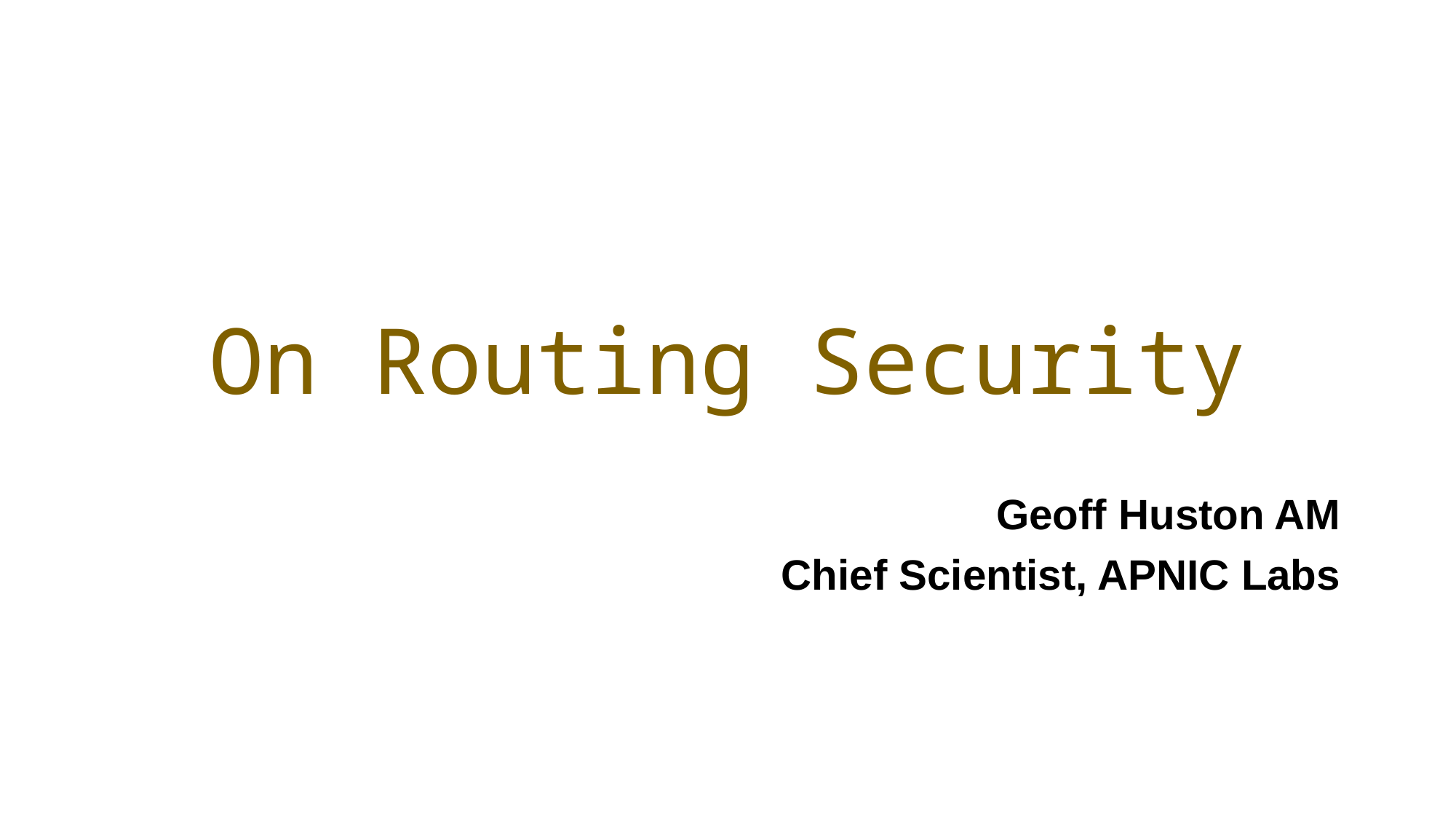

# On Routing Security
Geoff Huston AM
Chief Scientist, APNIC Labs